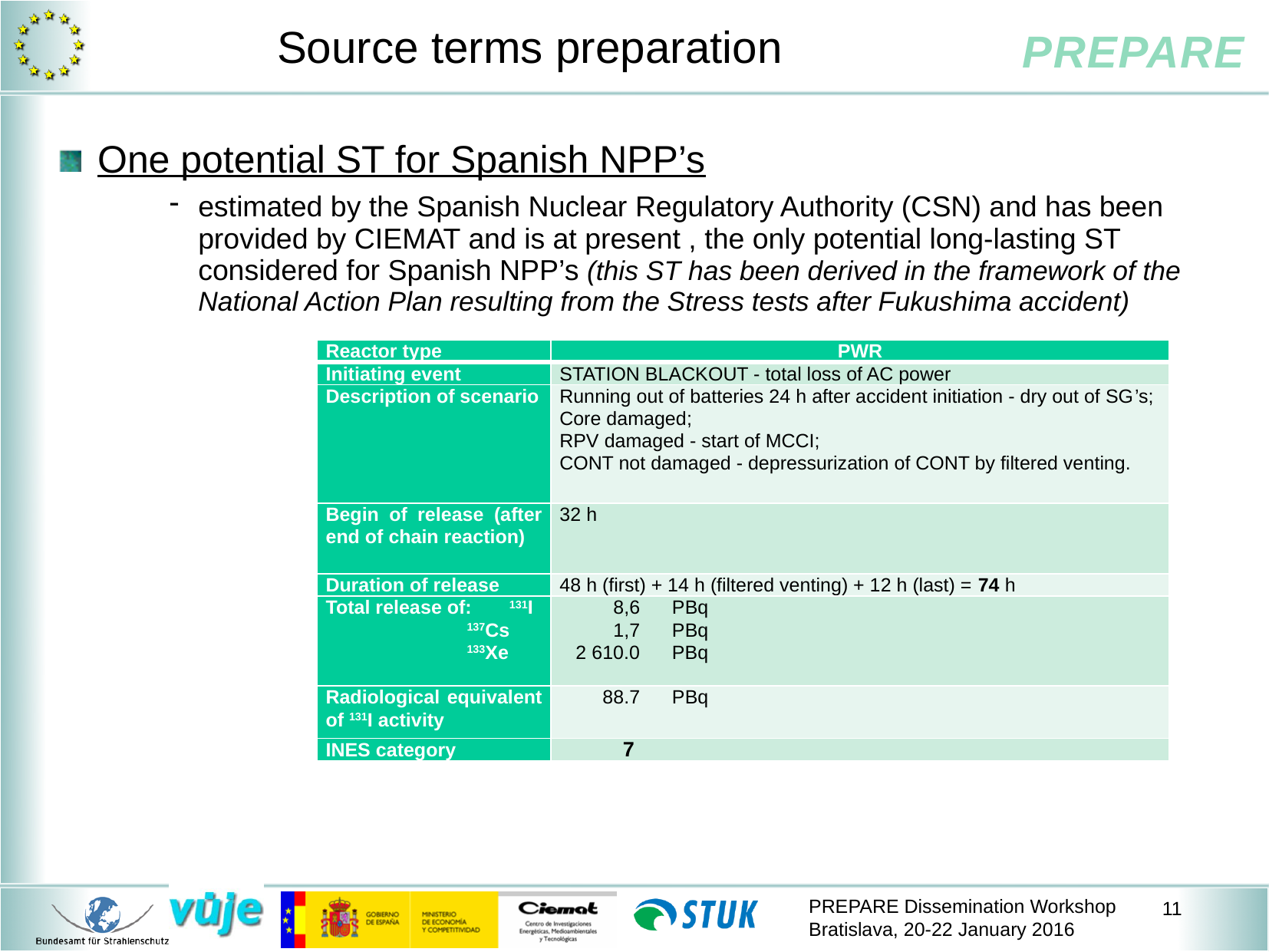

# Source terms preparation
One potential ST for Spanish NPP’s
estimated by the Spanish Nuclear Regulatory Authority (CSN) and has been provided by CIEMAT and is at present , the only potential long-lasting ST considered for Spanish NPP’s (this ST has been derived in the framework of the National Action Plan resulting from the Stress tests after Fukushima accident)

| Reactor type | PWR |
| --- | --- |
| Initiating event | STATION BLACKOUT - total loss of AC power |
| Description of scenario | Running out of batteries 24 h after accident initiation - dry out of SG’s; Core damaged; RPV damaged - start of MCCI; CONT not damaged - depressurization of CONT by filtered venting. |
| Begin of release (after end of chain reaction) | 32 h |
| Duration of release | 48 h (first) + 14 h (filtered venting) + 12 h (last) = 74 h |
| Total release of: 131I 137Cs 133Xe | 8,6 PBq 1,7 PBq 2 610.0   PBq |
| Radiological equivalent of 131I activity | 88.7 PBq |
| INES category | 7 |